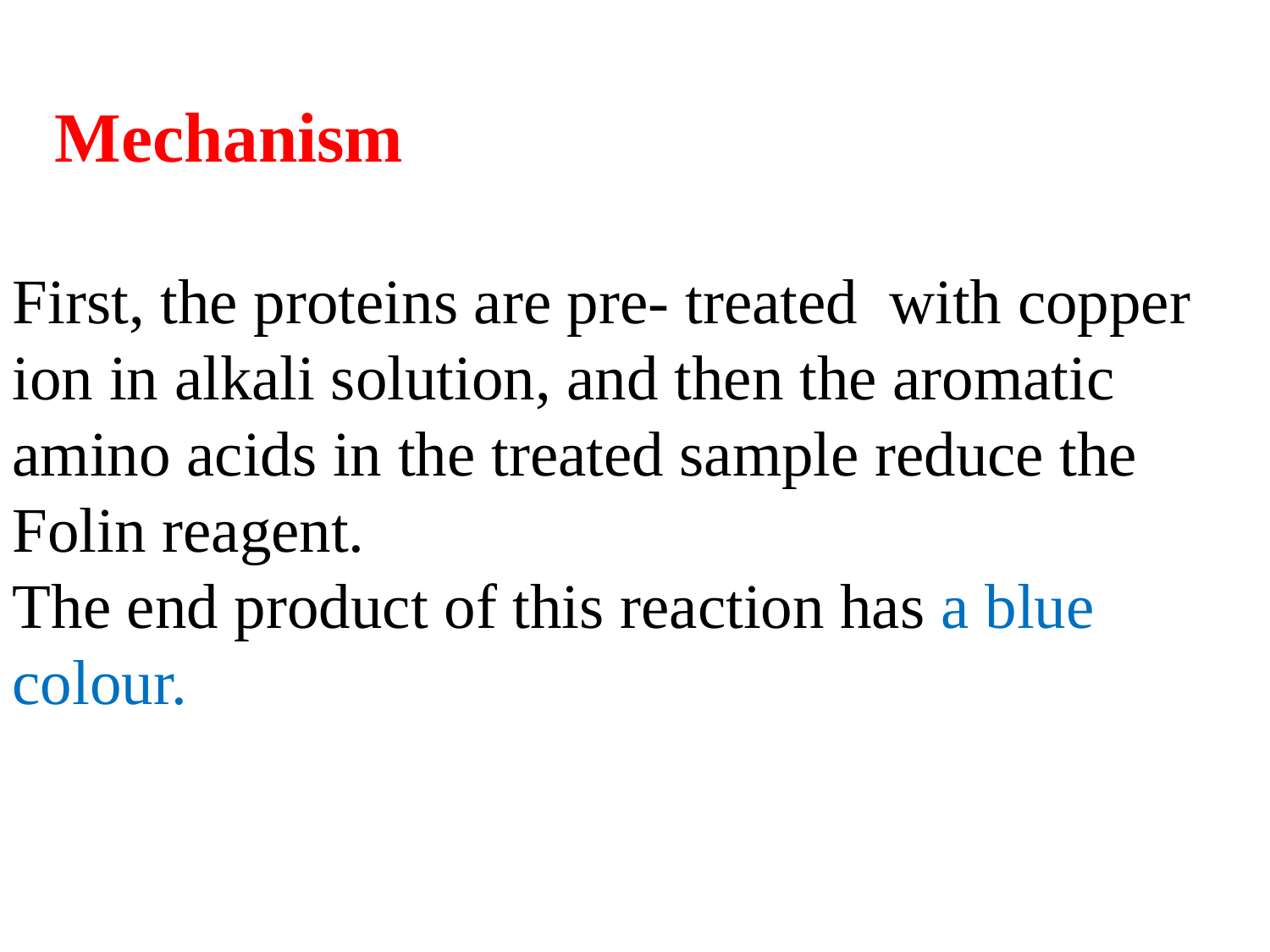

Mechanism
First, the proteins are pre- treated  with copper ion in alkali solution, and then the aromatic amino acids in the treated sample reduce the Folin reagent.
The end product of this reaction has a blue colour.